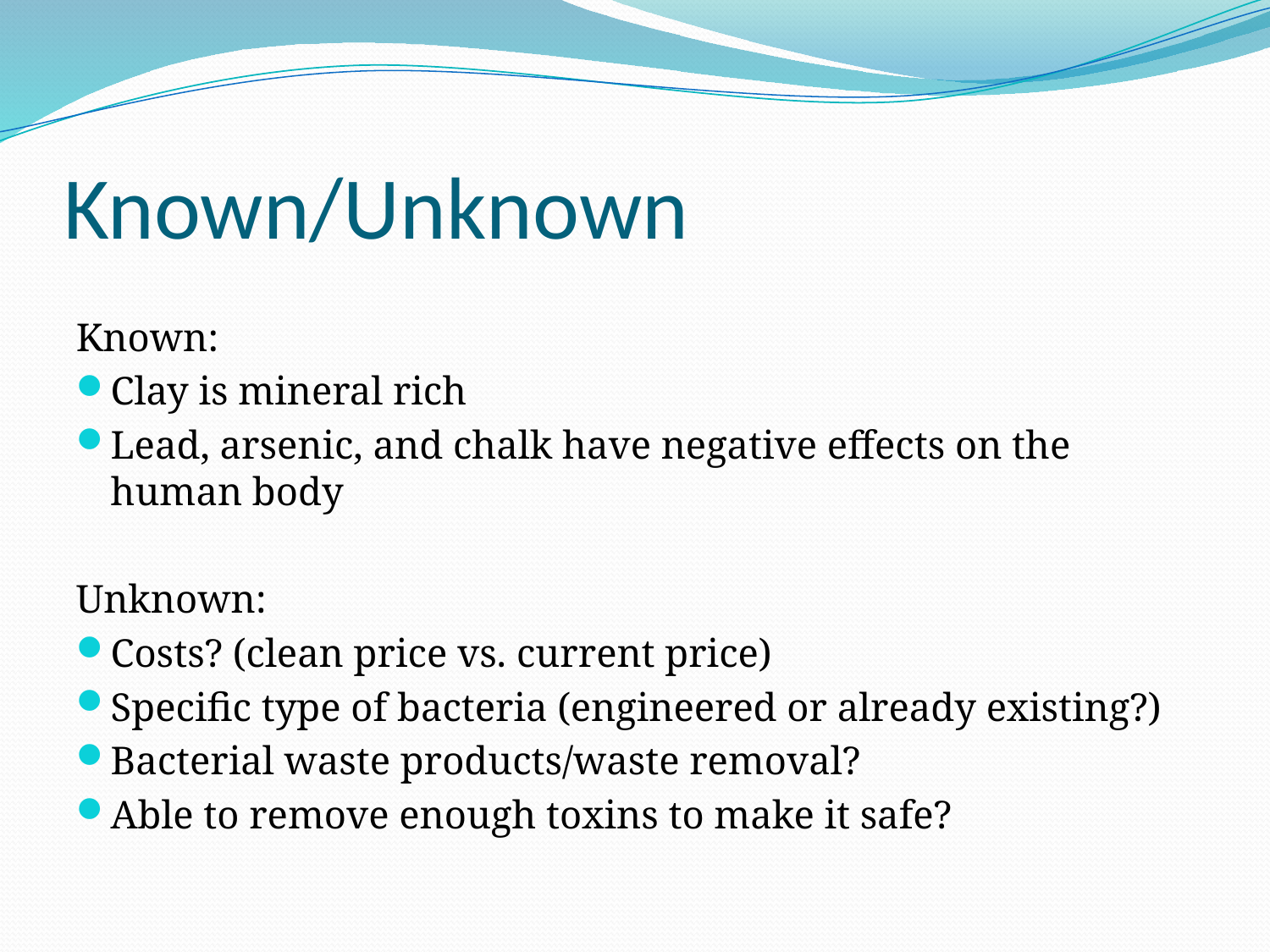

# Known/Unknown
Known:
Clay is mineral rich
Lead, arsenic, and chalk have negative effects on the human body

Unknown:
Costs? (clean price vs. current price)
Specific type of bacteria (engineered or already existing?)
Bacterial waste products/waste removal?
Able to remove enough toxins to make it safe?